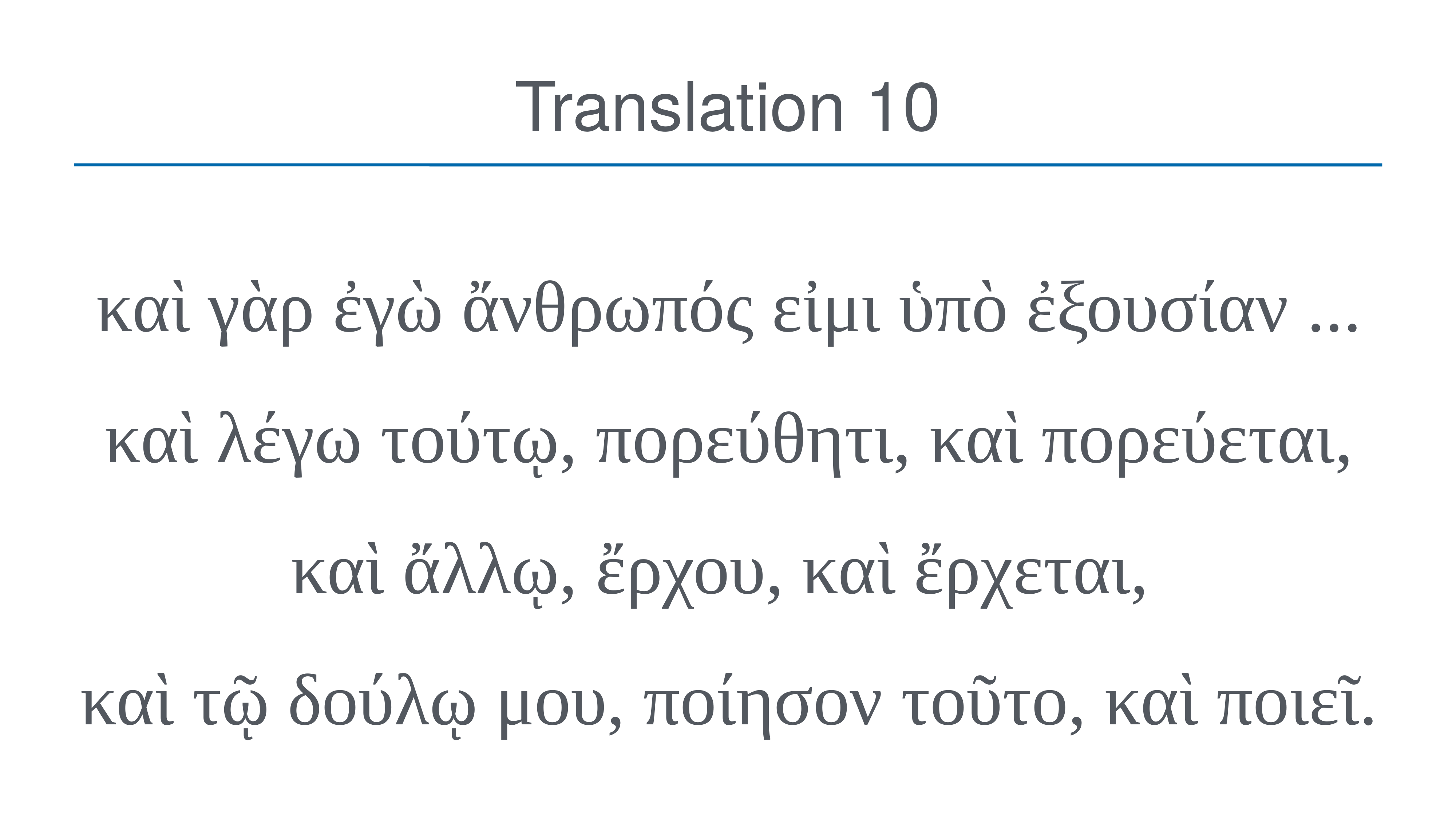

# Translation 10
καὶ γὰρ ἐγὼ ἄνθρωπός εἰμι ὑπὸ ἐξουσίαν ... καὶ λέγω τούτῳ, πορεύθητι, καὶ πορεύεται, καὶ ἄλλῳ, ἔρχου, καὶ ἔρχεται,
καὶ τῷ δούλῳ μου, ποίησον τοῦτο, καὶ ποιεῖ.